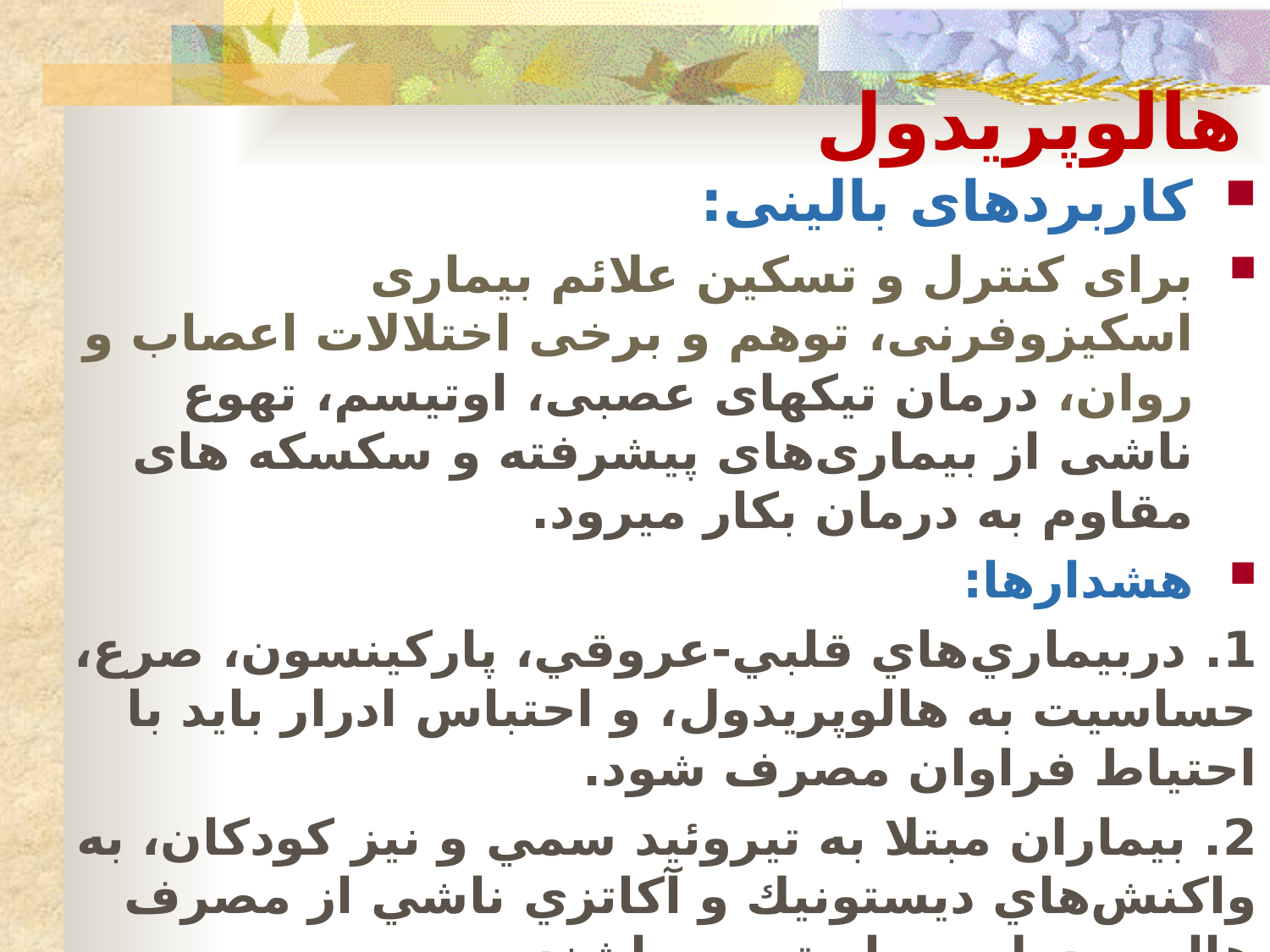

# هالوپریدول
کاربردهای بالینی:
برای کنترل و تسکین علائم بیماری اسکیزوفرنی، توهم و برخی اختلالات اعصاب و روان، درمان تیکهای عصبی، اوتیسم، تهوع ناشی از بیماری‌های پیشرفته و سکسکه های مقاوم به درمان بکار میرود.
هشدارها:
1. دربيماري‌هاي قلبي-عروقي، پاركينسون، صرع، حساسيت به هالوپريدول،‌ و احتباس ادرار بايد با احتياط فراوان مصرف شود.
2. بيماران مبتلا به تيروئيد سمي و نيز كودكان، به واكنش‌هاي ديستونيك و آكاتزي ناشي از مصرف هالوپريدول حساستر مي‌باشند.
منع مصرف:
واکنش های دیس تونیک، دپرسیون CNS ، کلاپس عروقی، کما، ضایعات مغزی